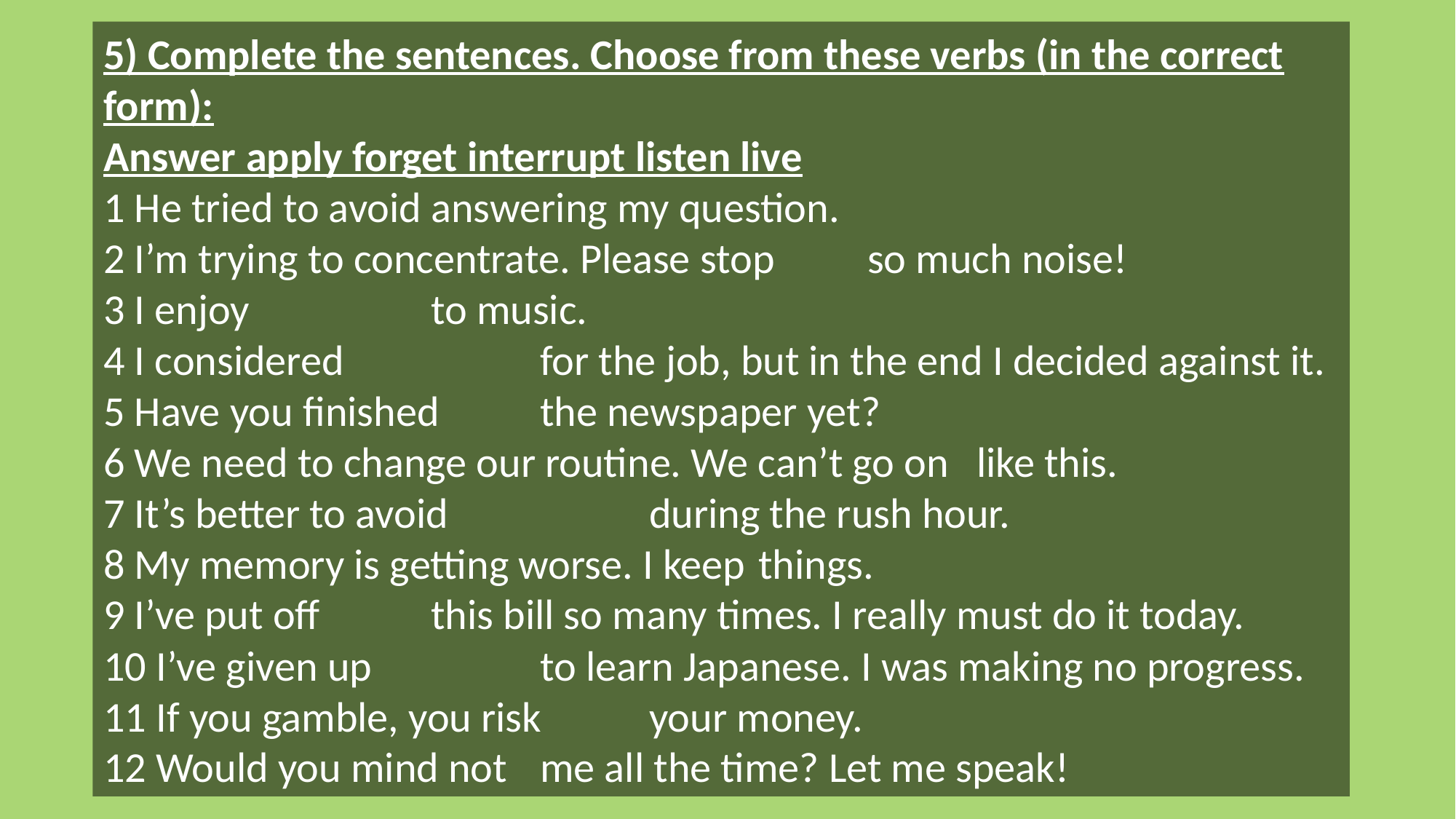

5) Complete the sentences. Choose from these verbs (in the correct form):
Answer apply forget interrupt listen live
1 He tried to avoid answering my question.
2 I’m trying to concentrate. Please stop	so much noise!
3 I enjoy		to music.
4 I considered		for the job, but in the end I decided against it.
5 Have you finished	the newspaper yet?
6 We need to change our routine. We can’t go on	like this.
7 It’s better to avoid		during the rush hour.
8 My memory is getting worse. I keep	things.
9 I’ve put off		this bill so many times. I really must do it today.
10 I’ve given up		to learn Japanese. I was making no progress.
11 If you gamble, you risk	your money.
12 Would you mind not	me all the time? Let me speak!